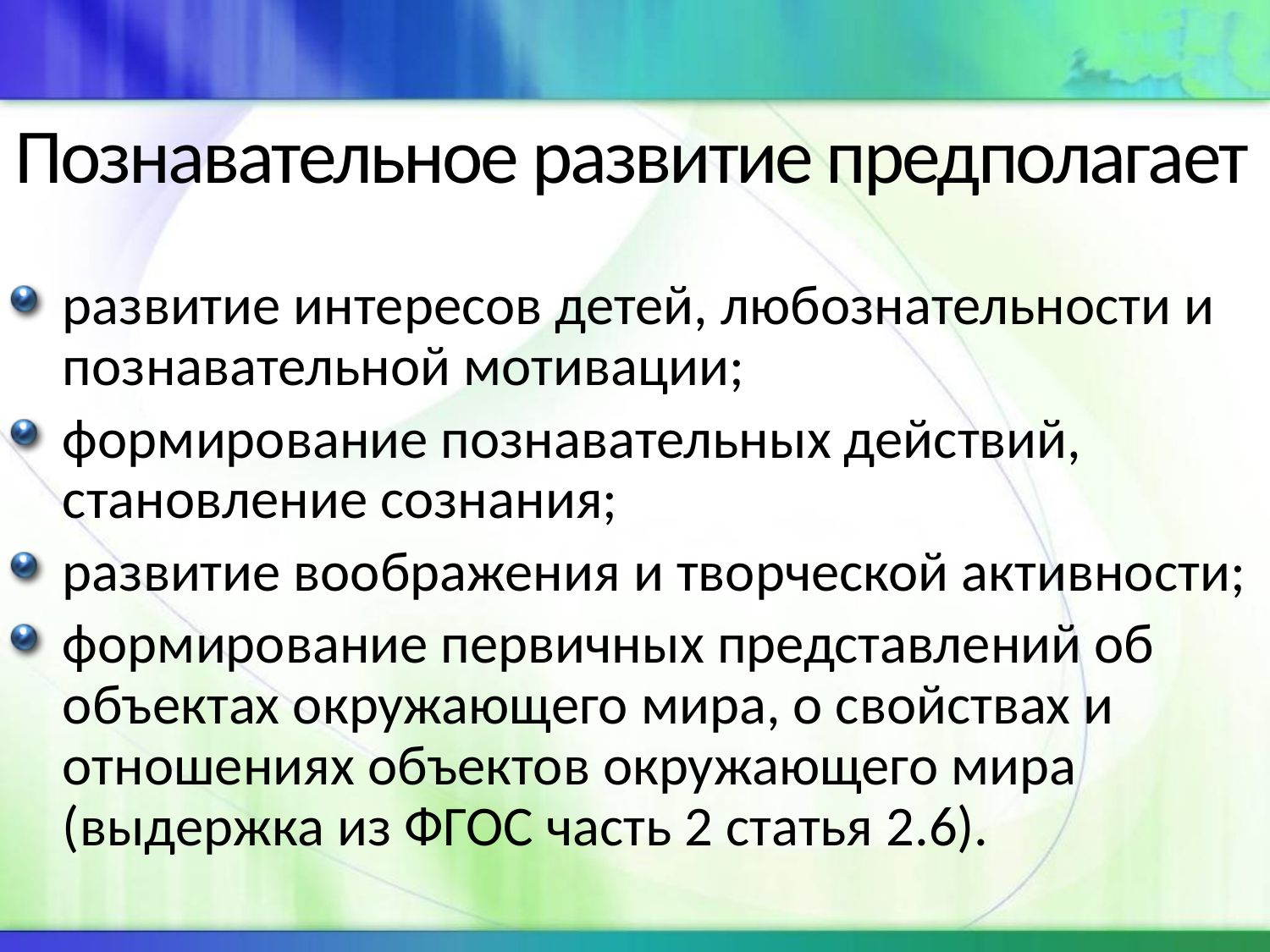

# Познавательное развитие предполагает
развитие интересов детей, любознательности и познавательной мотивации;
формирование познавательных действий, становление сознания;
развитие воображения и творческой активности;
формирование первичных представлений об объектах окружающего мира, о свойствах и отношениях объектов окружающего мира (выдержка из ФГОС часть 2 статья 2.6).